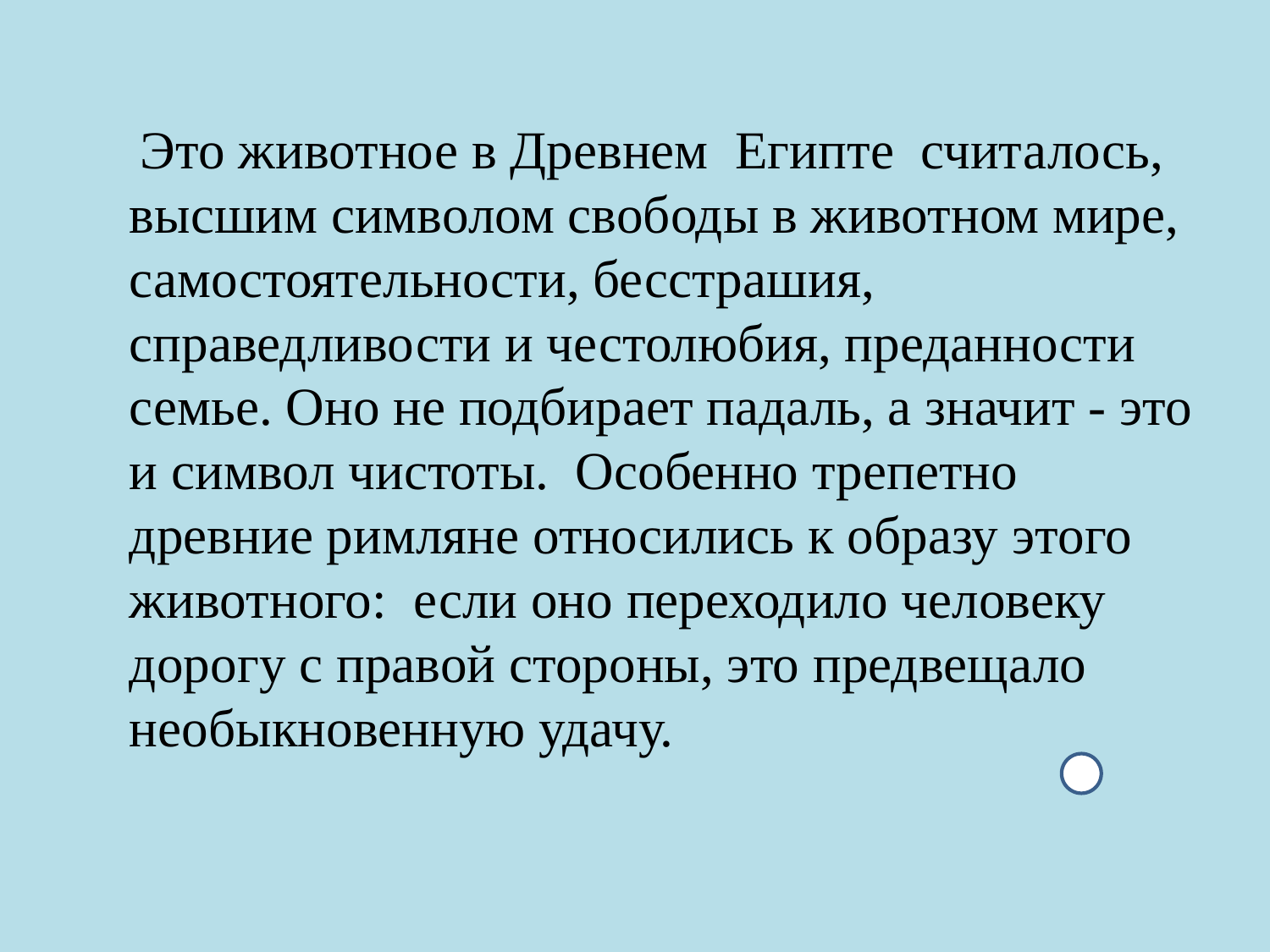

#
     Это животное в Древнем  Египте  считалось, высшим символом свободы в животном мире, самостоятельности, бесстрашия,  справедливости и честолюбия, преданности семье. Оно не подбирает падаль, а значит - это и символ чистоты.  Особенно трепетно древние римляне относились к образу этого животного:  если оно переходило человеку дорогу с правой стороны, это предвещало необыкновенную удачу.